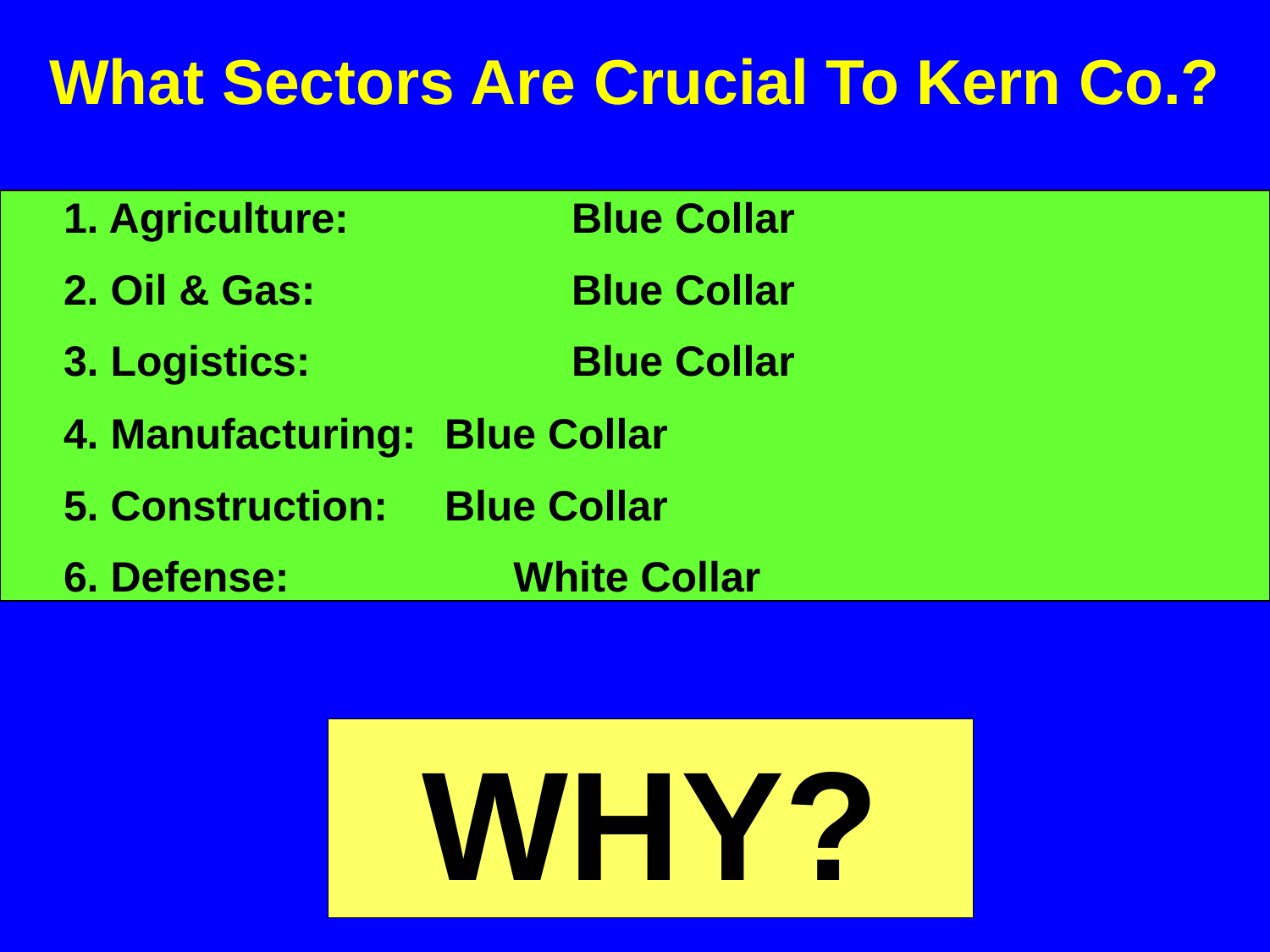

# What Sectors Are Crucial To Kern Co.?
1. Agriculture:            	Blue Collar
2. Oil & Gas:               	Blue Collar
3. Logistics:  	    	Blue Collar
4. Manufacturing: 	Blue Collar
5. Construction: 	Blue Collar
6. Defense:                   White Collar
WHY?